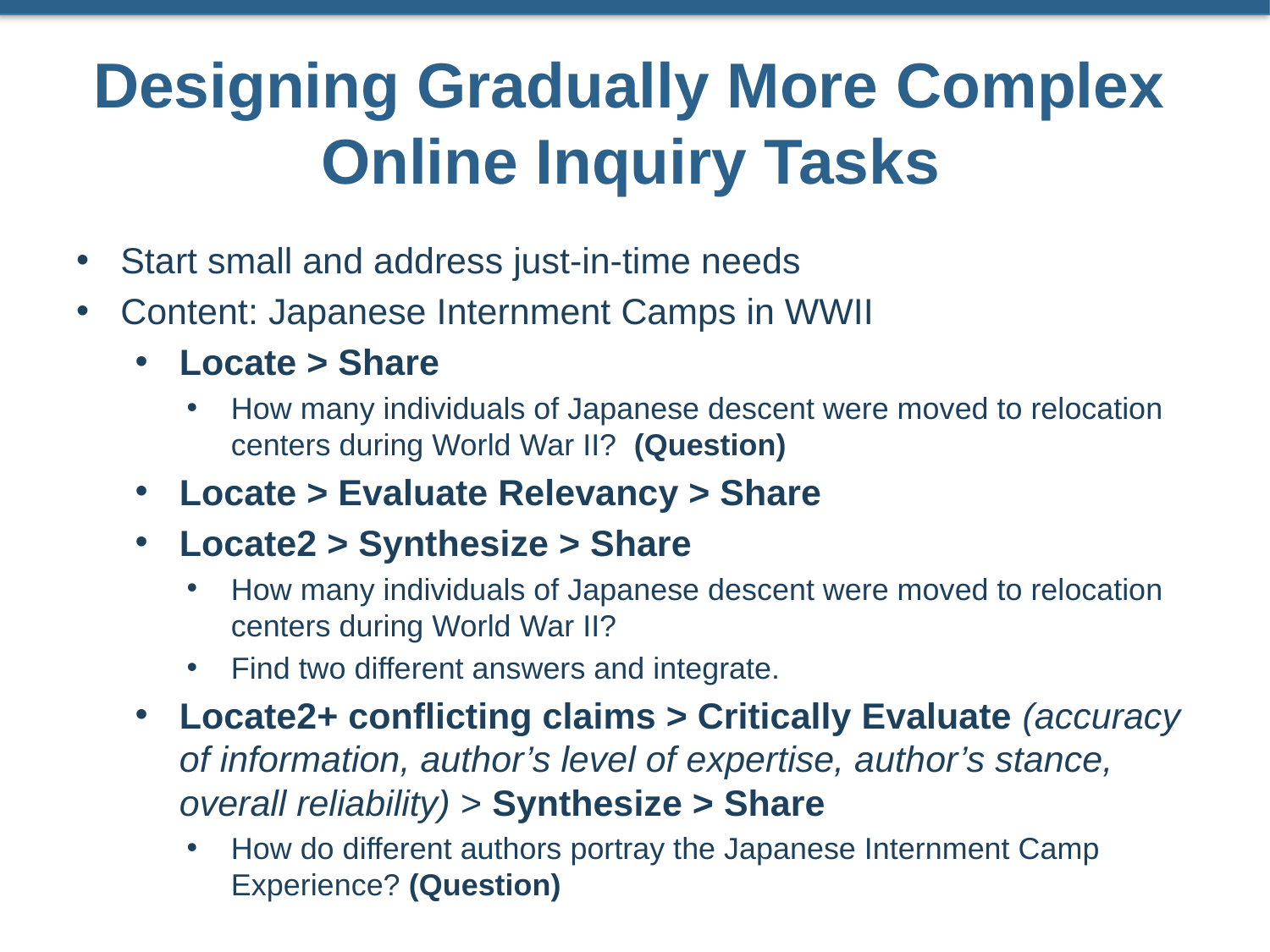

# Designing Gradually More Complex    Online Inquiry Tasks
Start small and address just-in-time needs
Content: Japanese Internment Camps in WWII
Locate > Share
How many individuals of Japanese descent were moved to relocation centers during World War II?  (Question)
Locate > Evaluate Relevancy > Share
Locate2 > Synthesize > Share
How many individuals of Japanese descent were moved to relocation centers during World War II?
Find two different answers and integrate.
Locate2+ conflicting claims > Critically Evaluate (accuracy of information, author’s level of expertise, author’s stance, overall reliability) > Synthesize > Share
How do different authors portray the Japanese Internment Camp Experience? (Question)